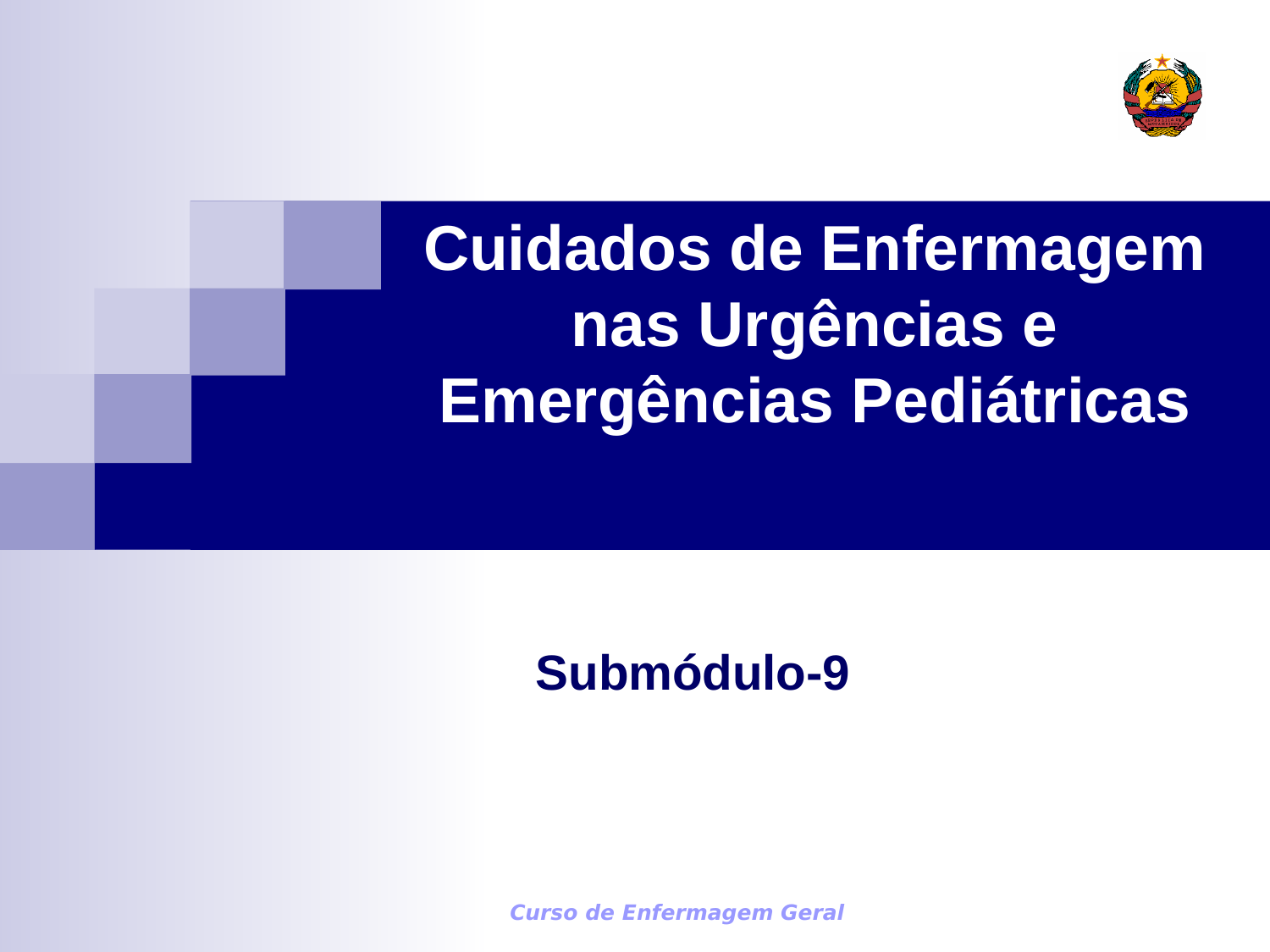

Cuidados de Enfermagem
nas Urgências e
Emergências Pediátricas

Submódulo-9
Curso de Enfermagem Geral